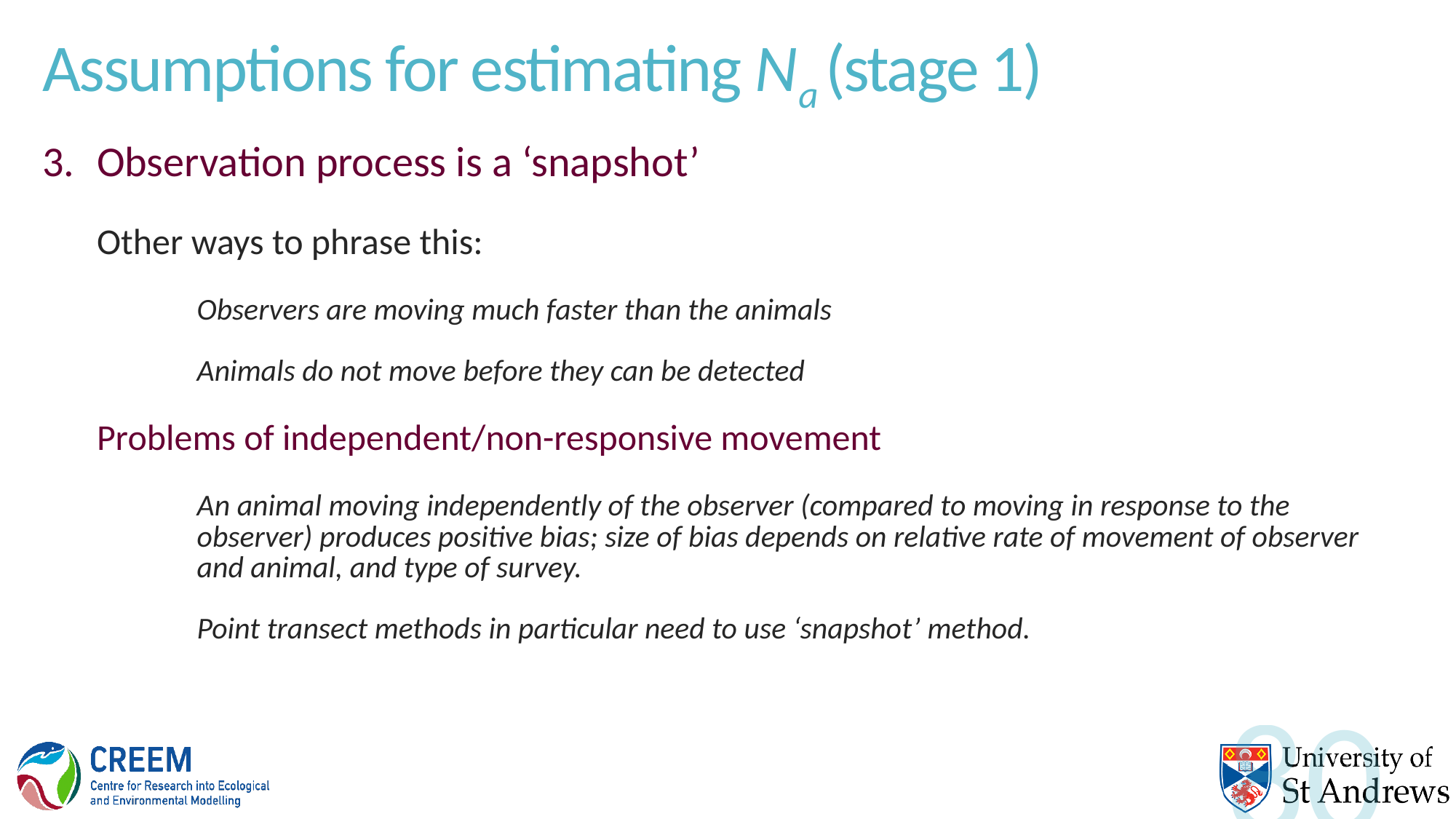

# Assumptions for estimating Na (stage 1)
Observation process is a ‘snapshot’
Other ways to phrase this:
Observers are moving much faster than the animals
Animals do not move before they can be detected
Problems of independent/non-responsive movement
An animal moving independently of the observer (compared to moving in response to the observer) produces positive bias; size of bias depends on relative rate of movement of observer and animal, and type of survey.
Point transect methods in particular need to use ‘snapshot’ method.

80